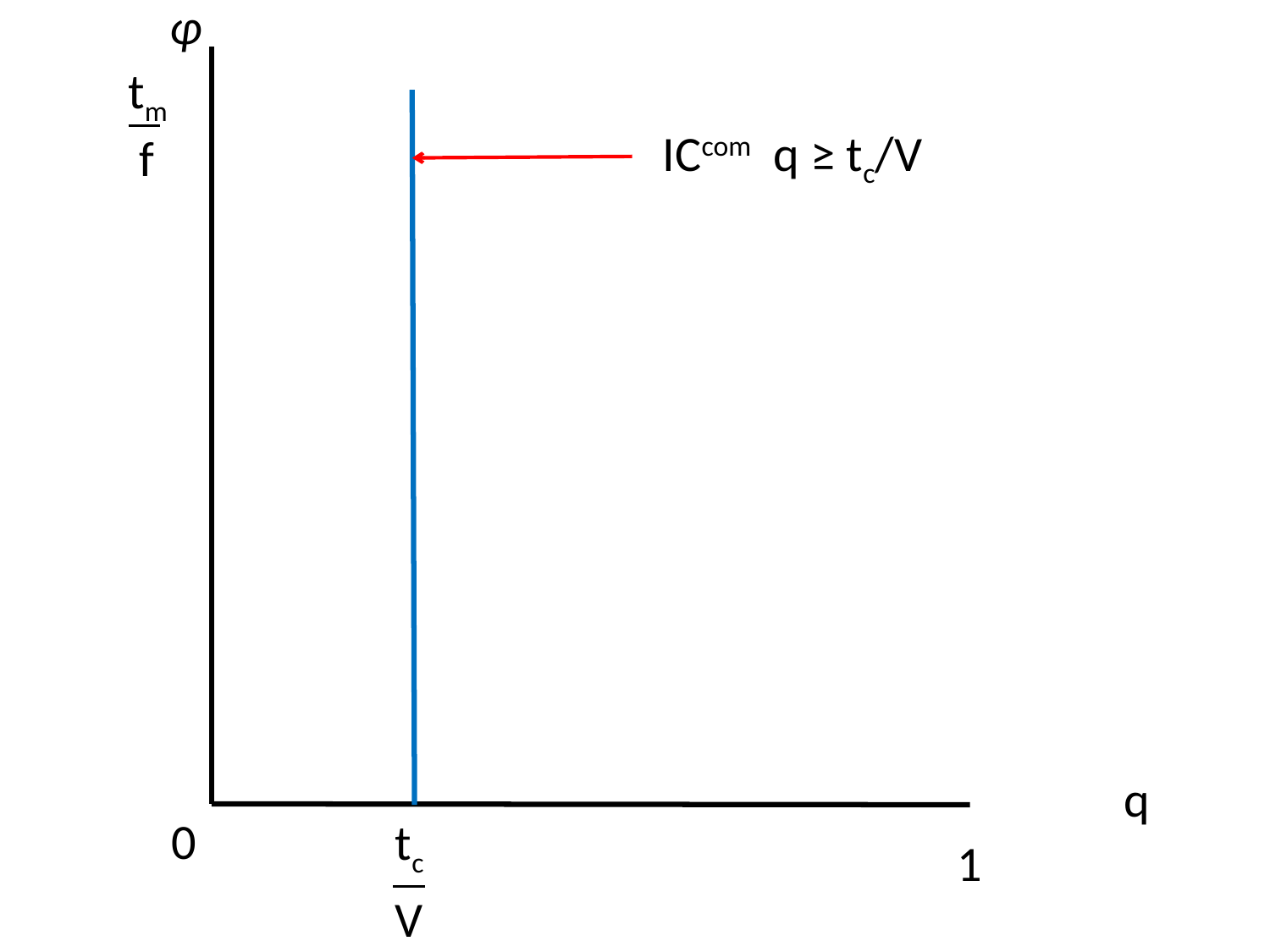

φ
tm
 f
ICcom  q ≥ tc/V
q
0
tc
V
1